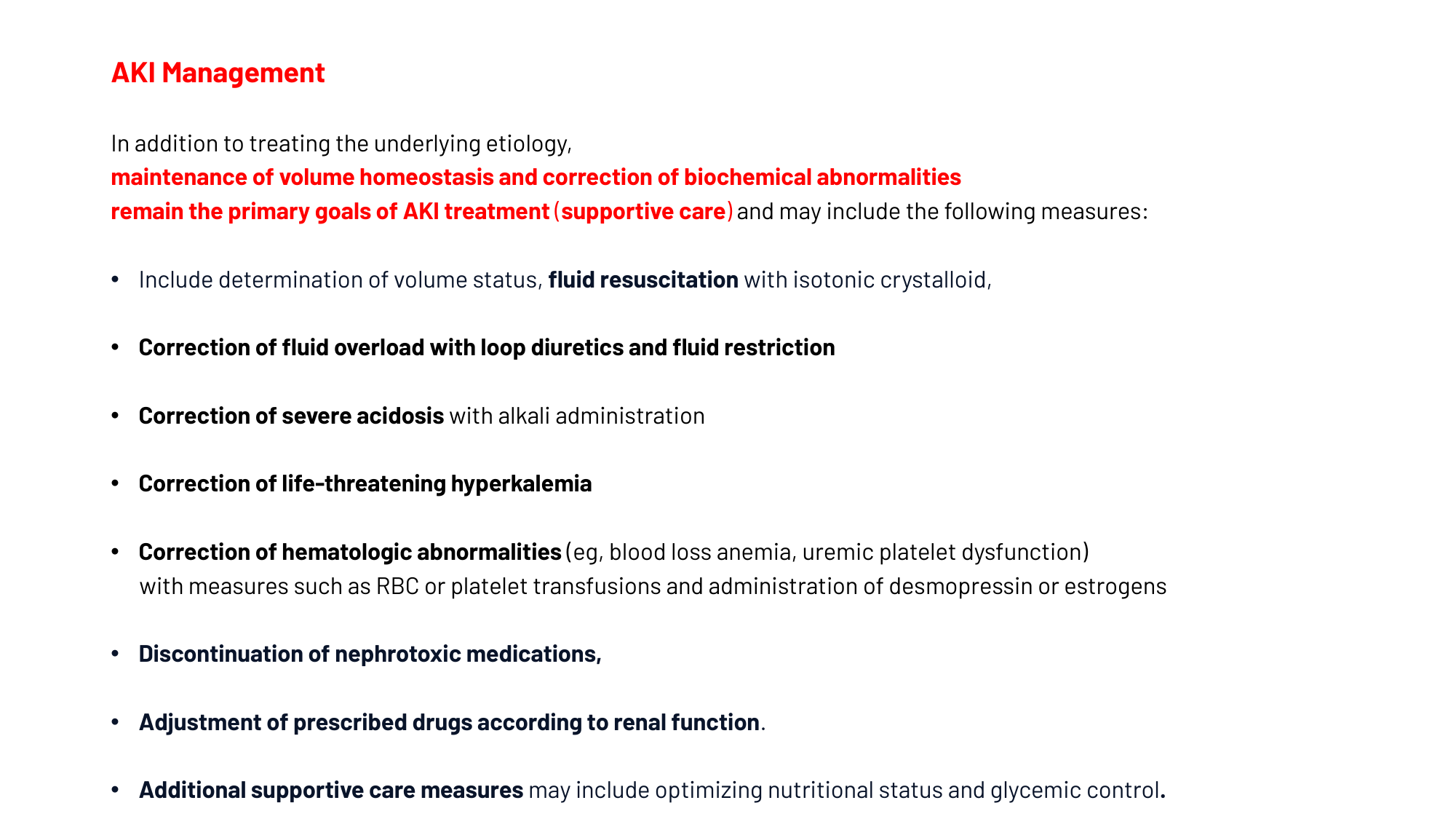

AKI Management

In addition to treating the underlying etiology,
maintenance of volume homeostasis and correction of biochemical abnormalities
remain the primary goals of AKI treatment (supportive care) and may include the following measures:

Include determination of volume status, fluid resuscitation with isotonic crystalloid,

Correction of fluid overload with loop diuretics and fluid restriction

Correction of severe acidosis with alkali administration

Correction of life-threatening hyperkalemia

Correction of hematologic abnormalities (eg, blood loss anemia, uremic platelet dysfunction)
      with measures such as RBC or platelet transfusions and administration of desmopressin or estrogens

Discontinuation of nephrotoxic medications,

Adjustment of prescribed drugs according to renal function.

Additional supportive care measures may include optimizing nutritional status and glycemic control.